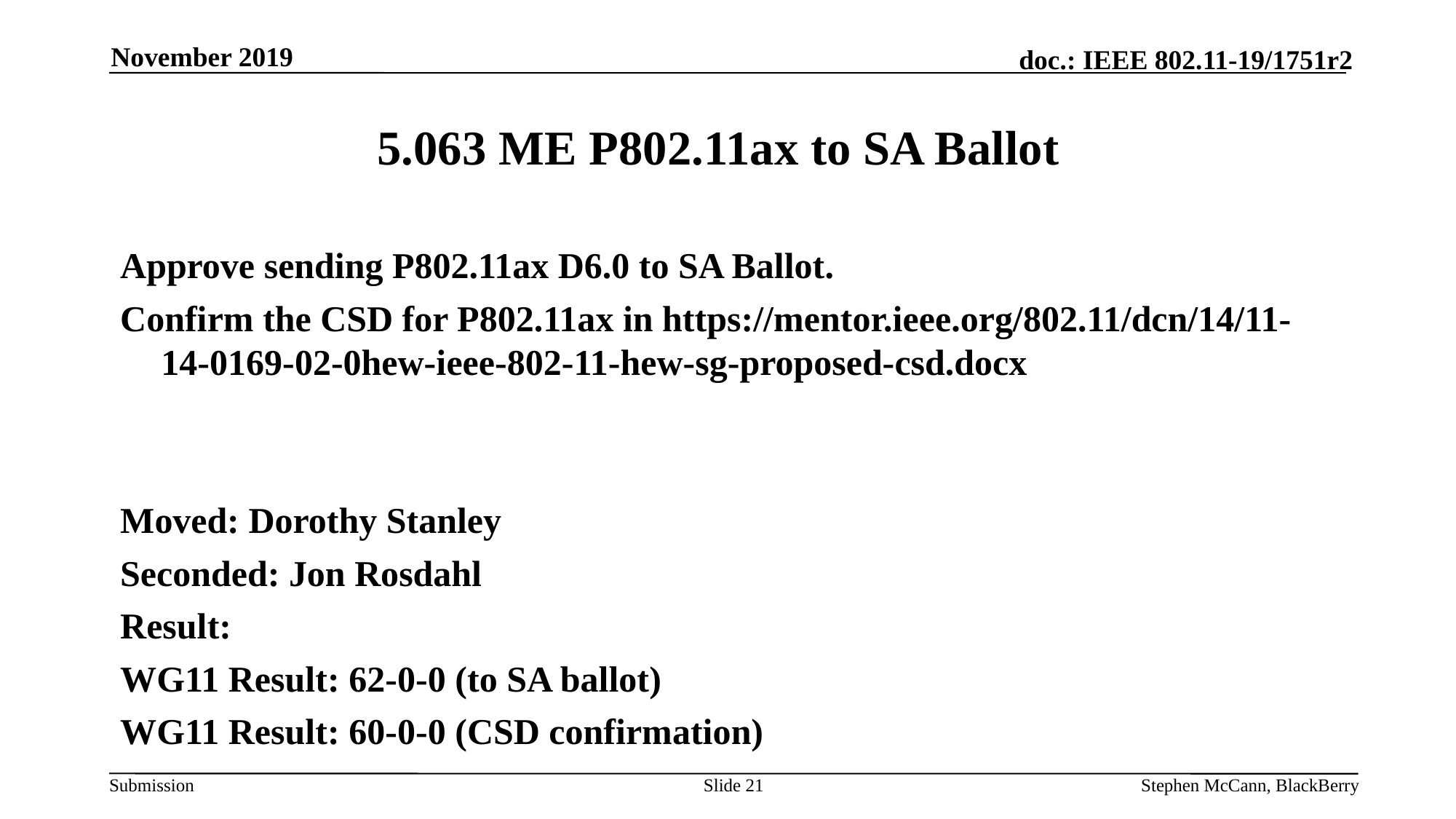

November 2019
# 5.063 ME P802.11ax to SA Ballot
Approve sending P802.11ax D6.0 to SA Ballot.
Confirm the CSD for P802.11ax in https://mentor.ieee.org/802.11/dcn/14/11-14-0169-02-0hew-ieee-802-11-hew-sg-proposed-csd.docx

Moved: Dorothy Stanley
Seconded: Jon Rosdahl
Result:
WG11 Result: 62-0-0 (to SA ballot)
WG11 Result: 60-0-0 (CSD confirmation)
Slide 21
Stephen McCann, BlackBerry